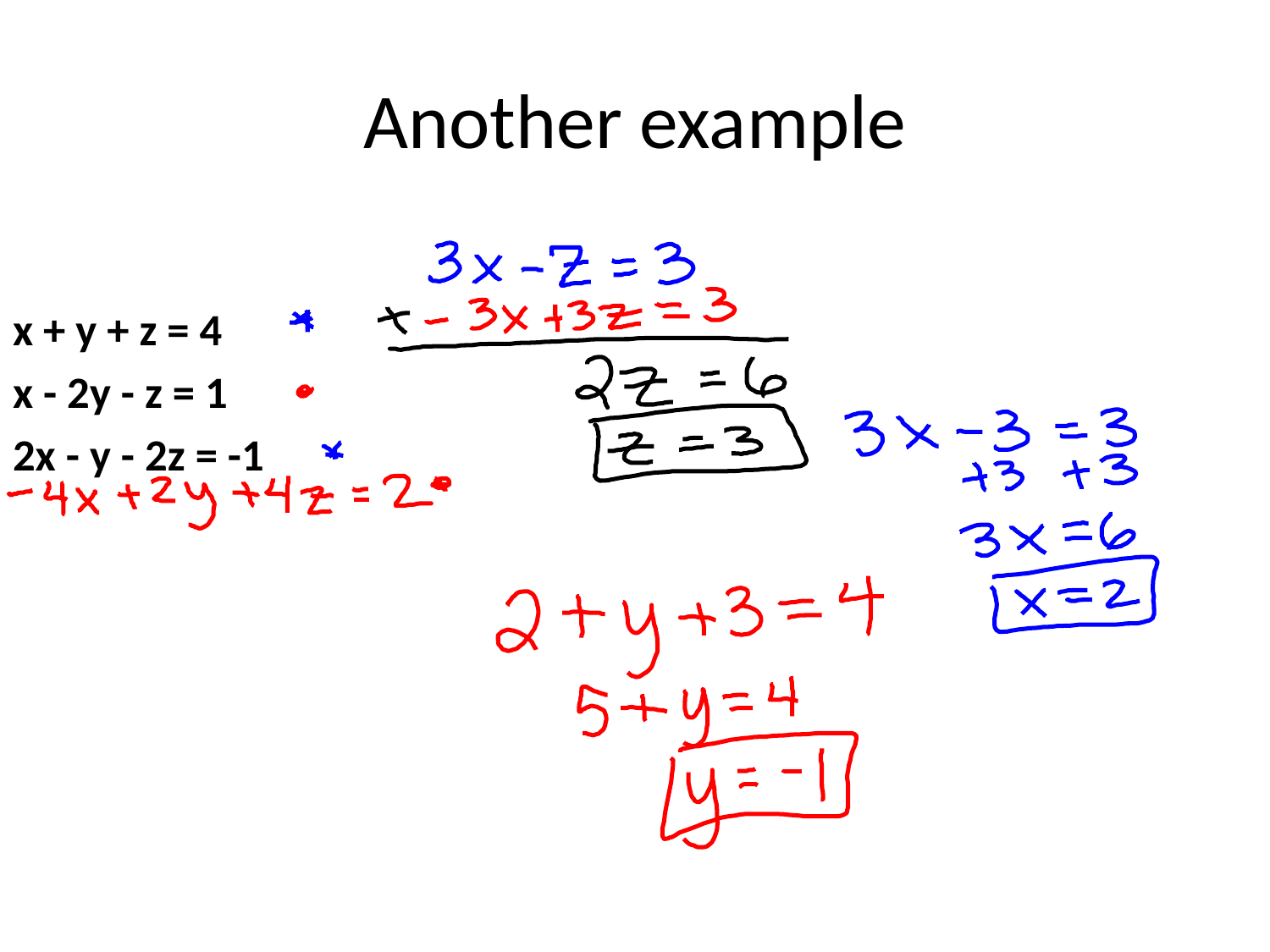

# Another example

x + y + z = 4
x - 2y - z = 1
2x - y - 2z = -1